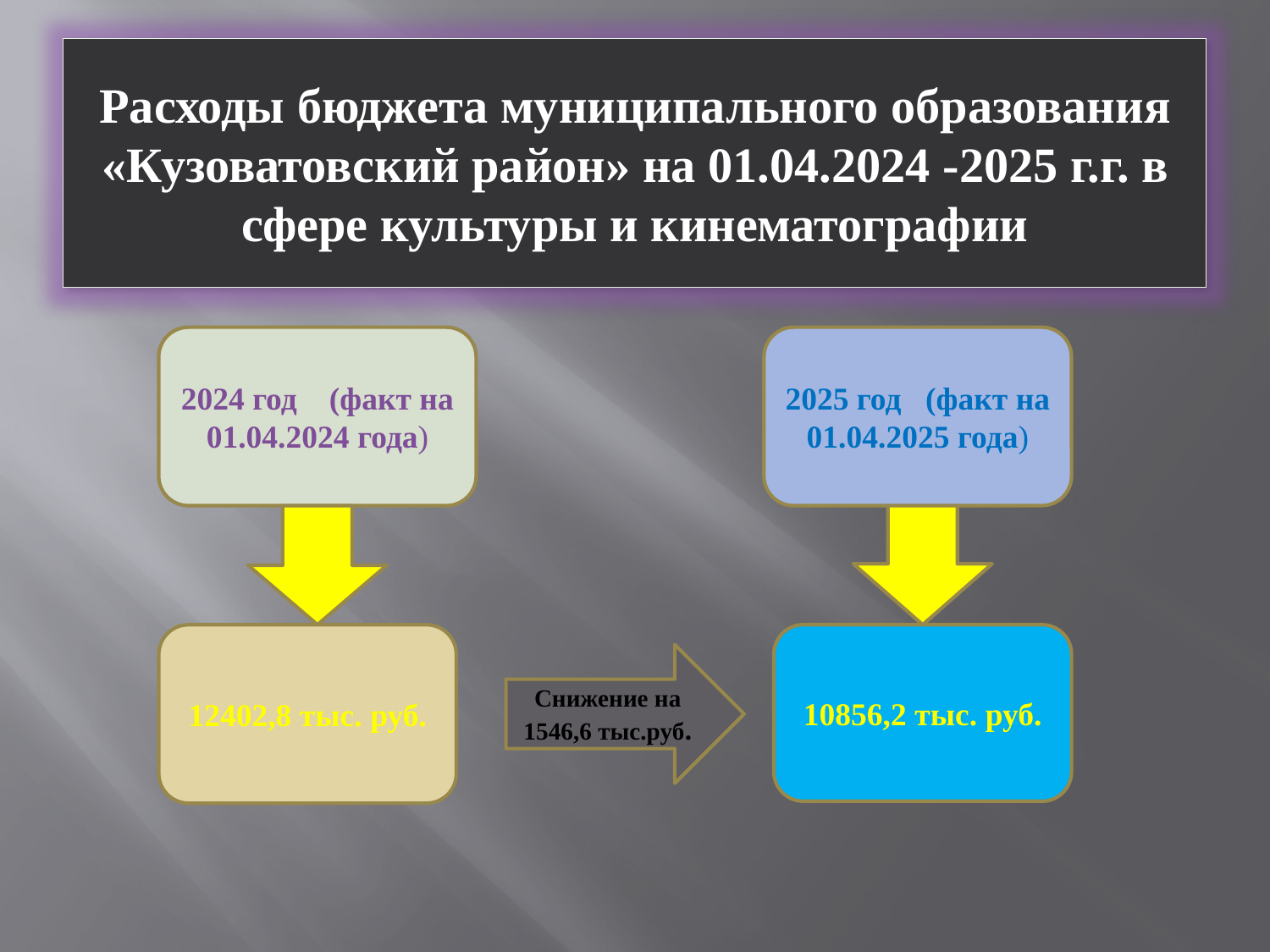

#
Расходы бюджета муниципального образования «Кузоватовский район» на 01.04.2024 -2025 г.г. в сфере культуры и кинематографии
2024 год    (факт на 01.04.2024 года)
2025 год   (факт на 01.04.2025 года)

12402,8 тыс. руб.
10856,2 тыс. руб.
Снижение на 1546,6 тыс.руб.